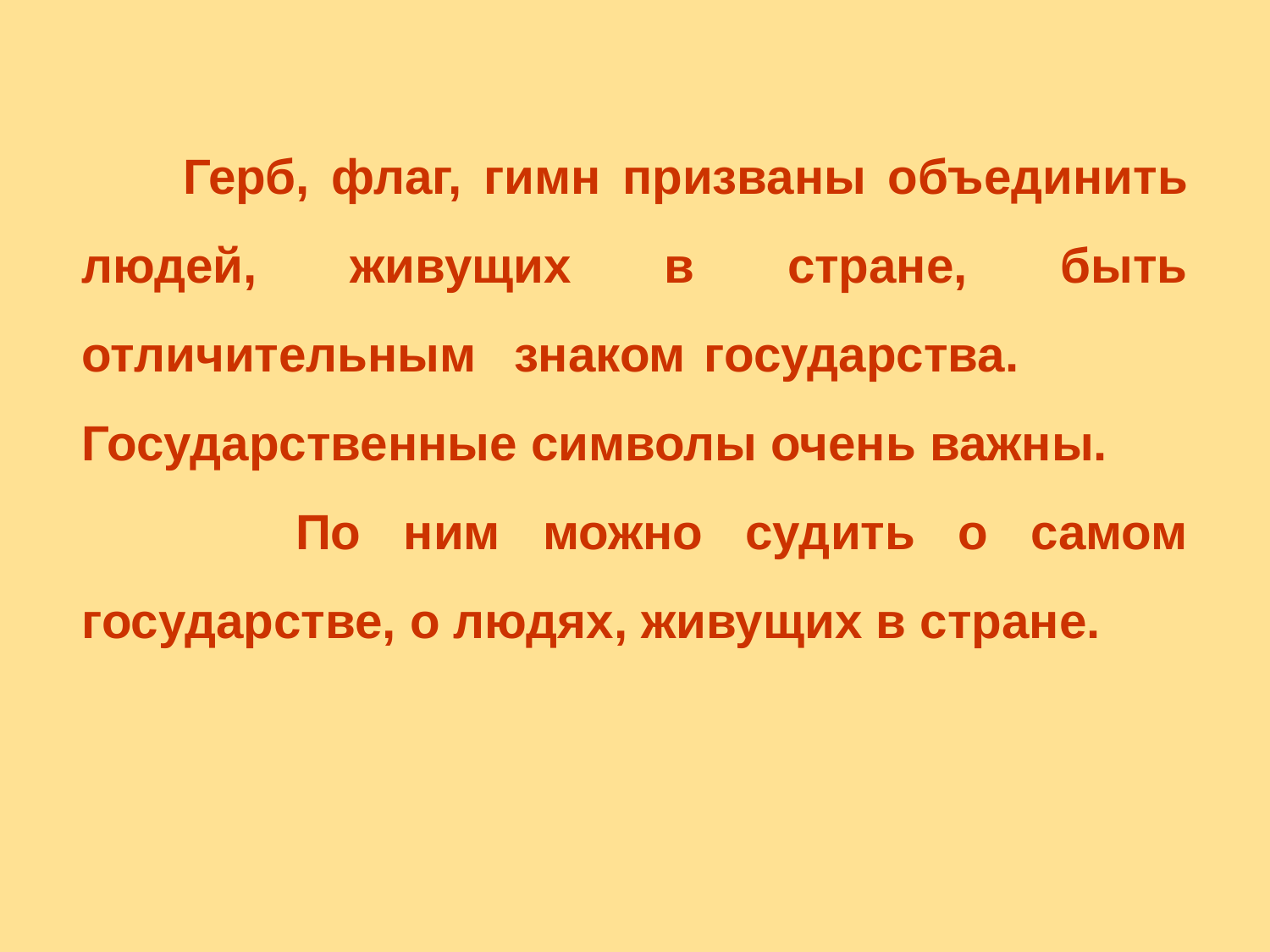

Герб, флаг, гимн призваны объединить людей, живущих в стране, быть отличительным  знаком государства.          Государственные символы очень важны.
     По ним можно судить о самом государстве, о людях, живущих в стране.